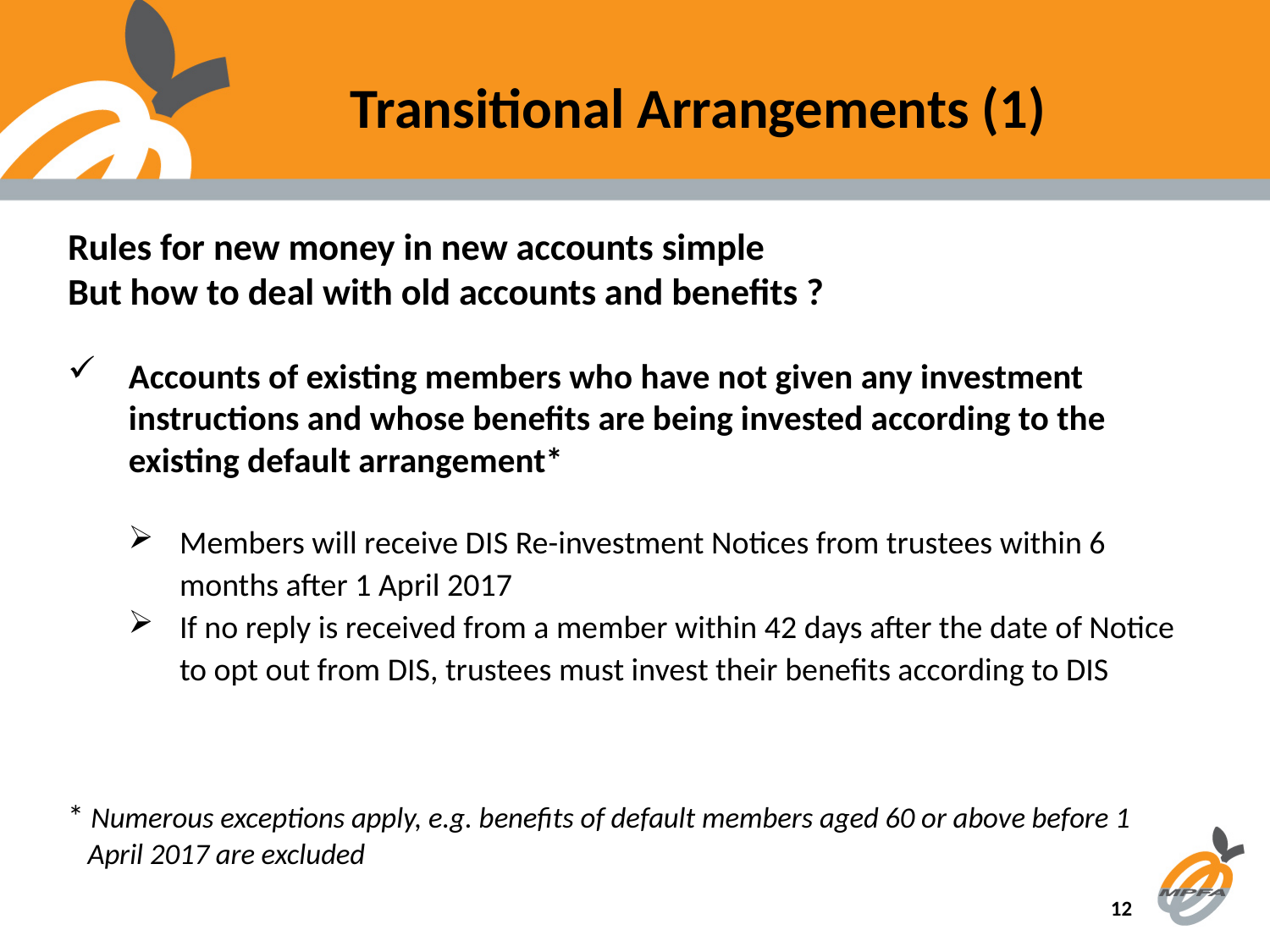

# Transitional Arrangements (1)
Rules for new money in new accounts simple
But how to deal with old accounts and benefits ?

Accounts of existing members who have not given any investment instructions and whose benefits are being invested according to the existing default arrangement*

Members will receive DIS Re-investment Notices from trustees within 6 months after 1 April 2017
If no reply is received from a member within 42 days after the date of Notice to opt out from DIS, trustees must invest their benefits according to DIS

* Numerous exceptions apply, e.g. benefits of default members aged 60 or above before 1 April 2017 are excluded

     12